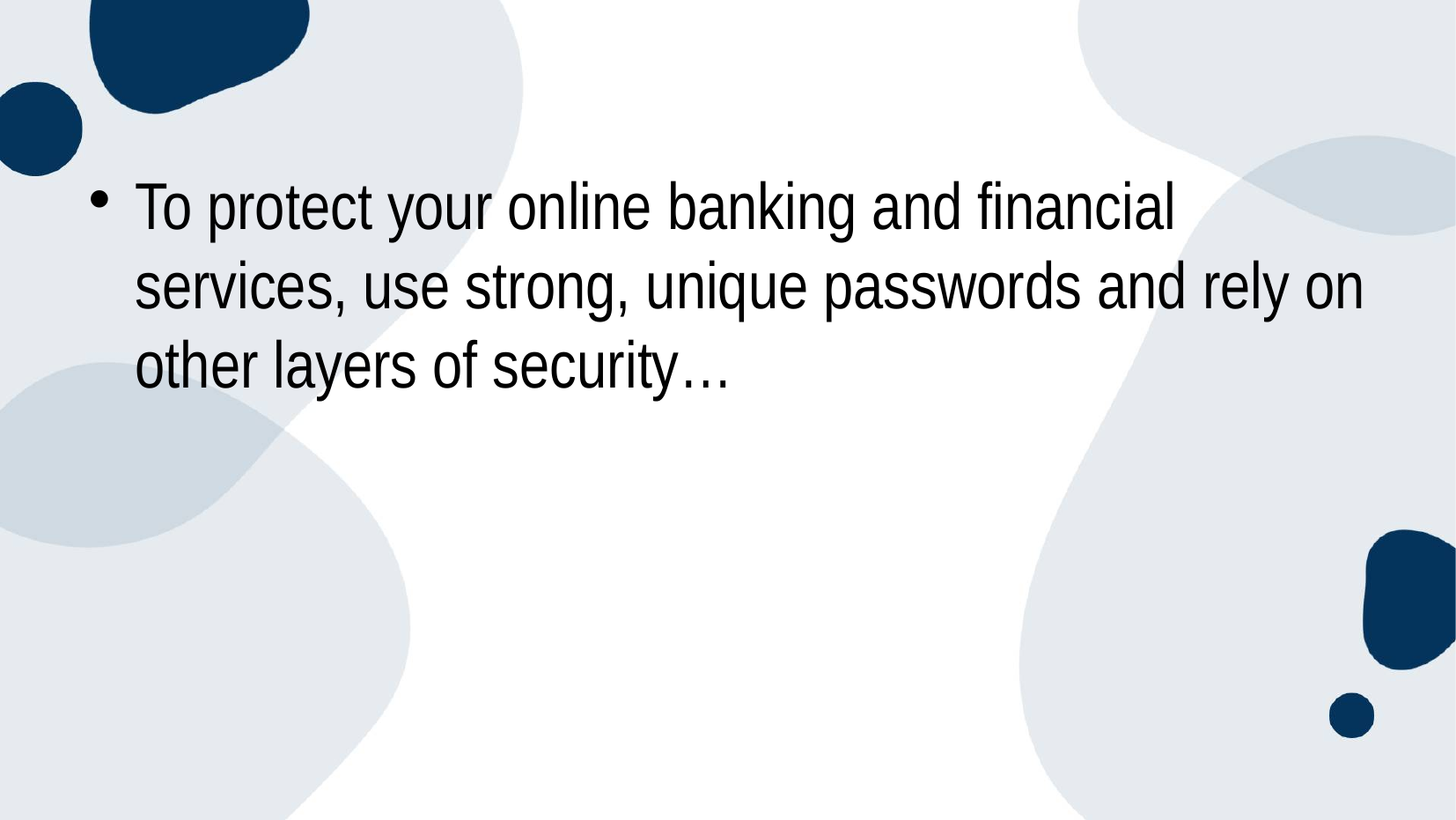

#
To protect your online banking and financial services, use strong, unique passwords and rely on other layers of security…